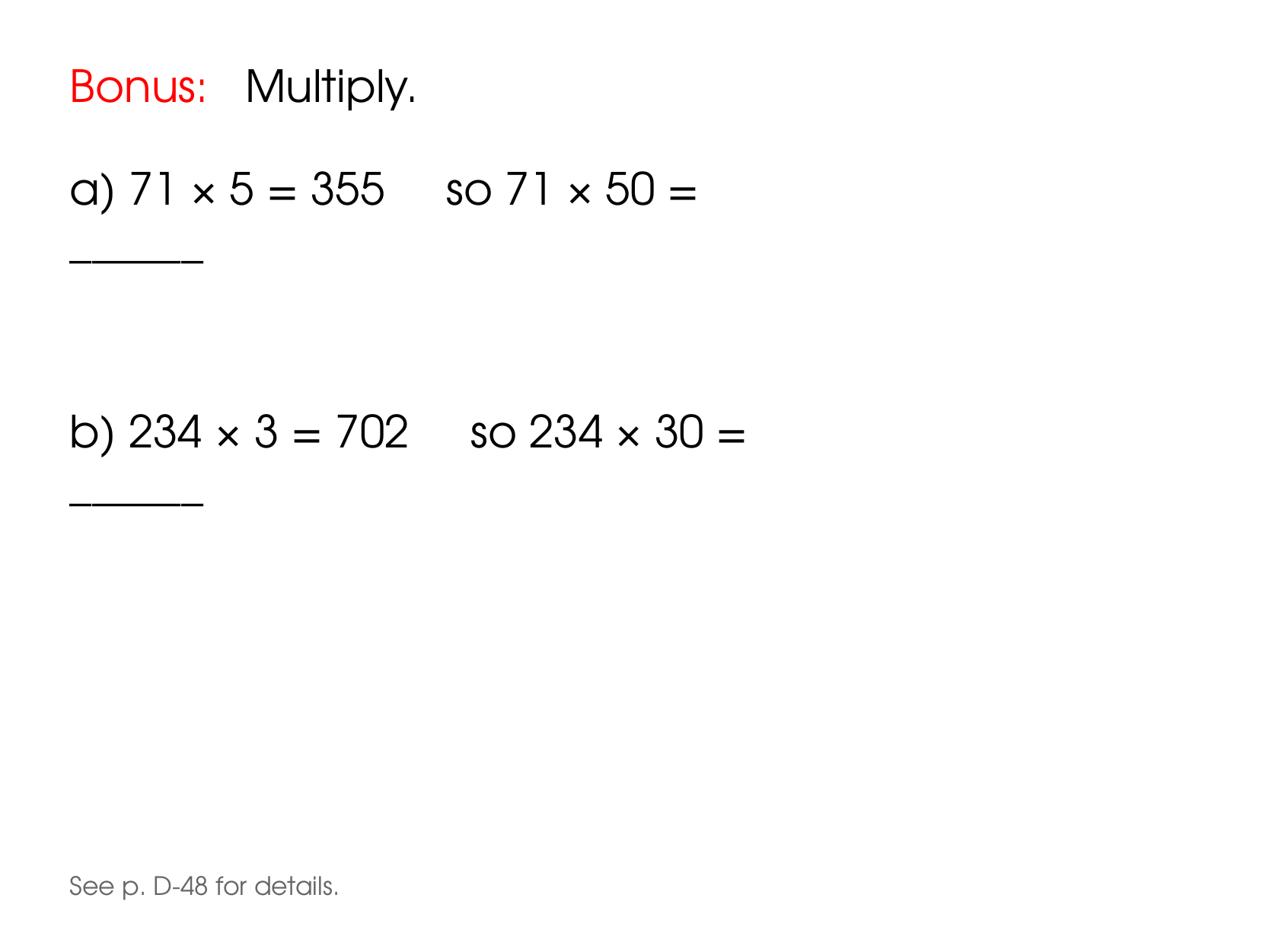

Bonus:   Multiply.
a) 71 × 5 = 355     so 71 × 50 = ______
b) 234 × 3 = 702     so 234 × 30 = ______
See p. D-48 for details.